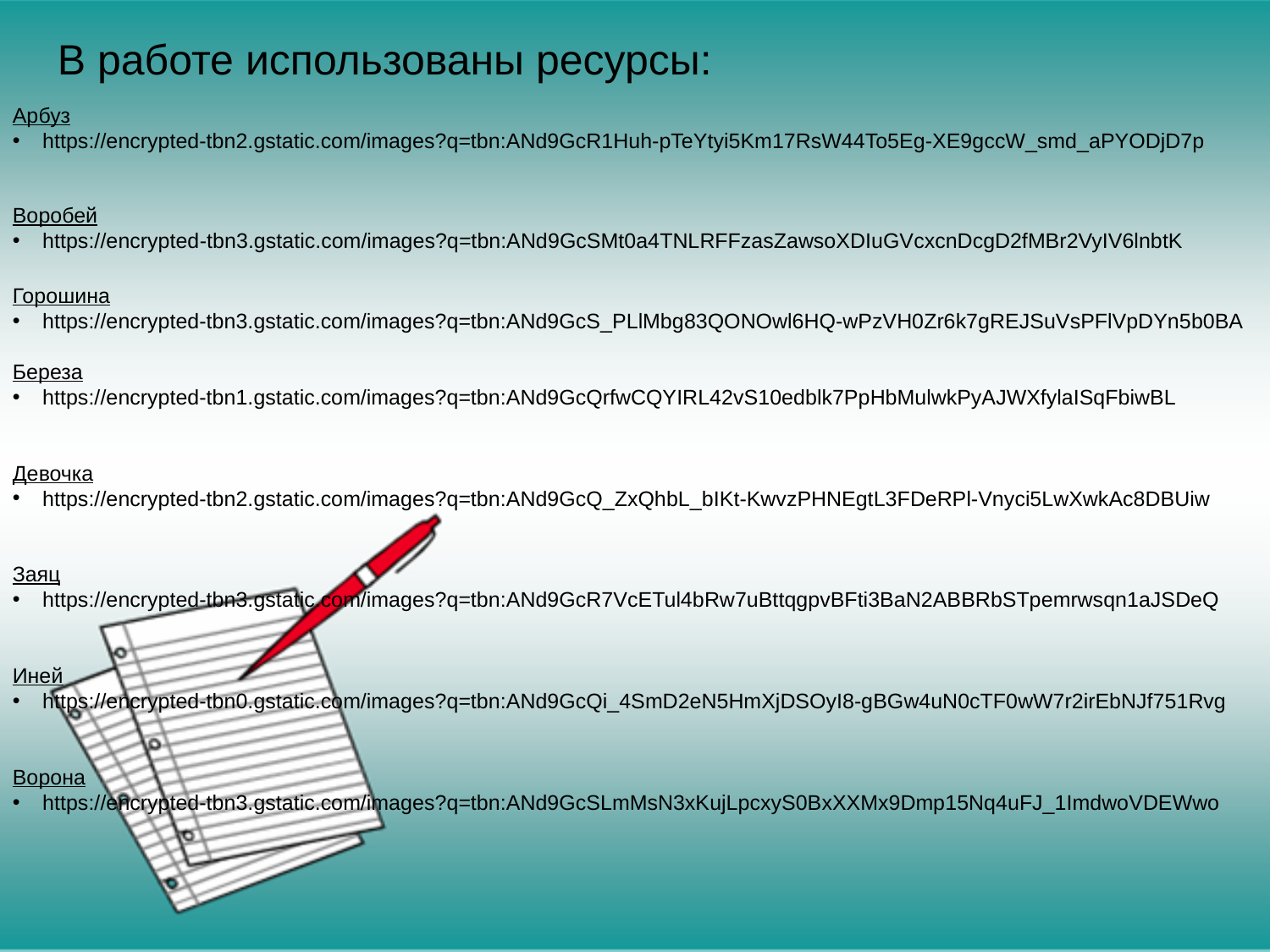

В работе использованы ресурсы:
Арбуз
https://encrypted-tbn2.gstatic.com/images?q=tbn:ANd9GcR1Huh-pTeYtyi5Km17RsW44To5Eg-XE9gccW_smd_aPYODjD7p
Воробей
https://encrypted-tbn3.gstatic.com/images?q=tbn:ANd9GcSMt0a4TNLRFFzasZawsoXDIuGVcxcnDcgD2fMBr2VyIV6lnbtK
Горошина
https://encrypted-tbn3.gstatic.com/images?q=tbn:ANd9GcS_PLlMbg83QONOwl6HQ-wPzVH0Zr6k7gREJSuVsPFlVpDYn5b0BA

Береза
https://encrypted-tbn1.gstatic.com/images?q=tbn:ANd9GcQrfwCQYIRL42vS10edblk7PpHbMulwkPyAJWXfylaISqFbiwBL

Девочка
https://encrypted-tbn2.gstatic.com/images?q=tbn:ANd9GcQ_ZxQhbL_bIKt-KwvzPHNEgtL3FDeRPl-Vnyci5LwXwkAc8DBUiw

Заяц
https://encrypted-tbn3.gstatic.com/images?q=tbn:ANd9GcR7VcETul4bRw7uBttqgpvBFti3BaN2ABBRbSTpemrwsqn1aJSDeQ

Иней
https://encrypted-tbn0.gstatic.com/images?q=tbn:ANd9GcQi_4SmD2eN5HmXjDSOyI8-gBGw4uN0cTF0wW7r2irEbNJf751Rvg

Ворона
https://encrypted-tbn3.gstatic.com/images?q=tbn:ANd9GcSLmMsN3xKujLpcxyS0BxXXMx9Dmp15Nq4uFJ_1ImdwoVDEWwo